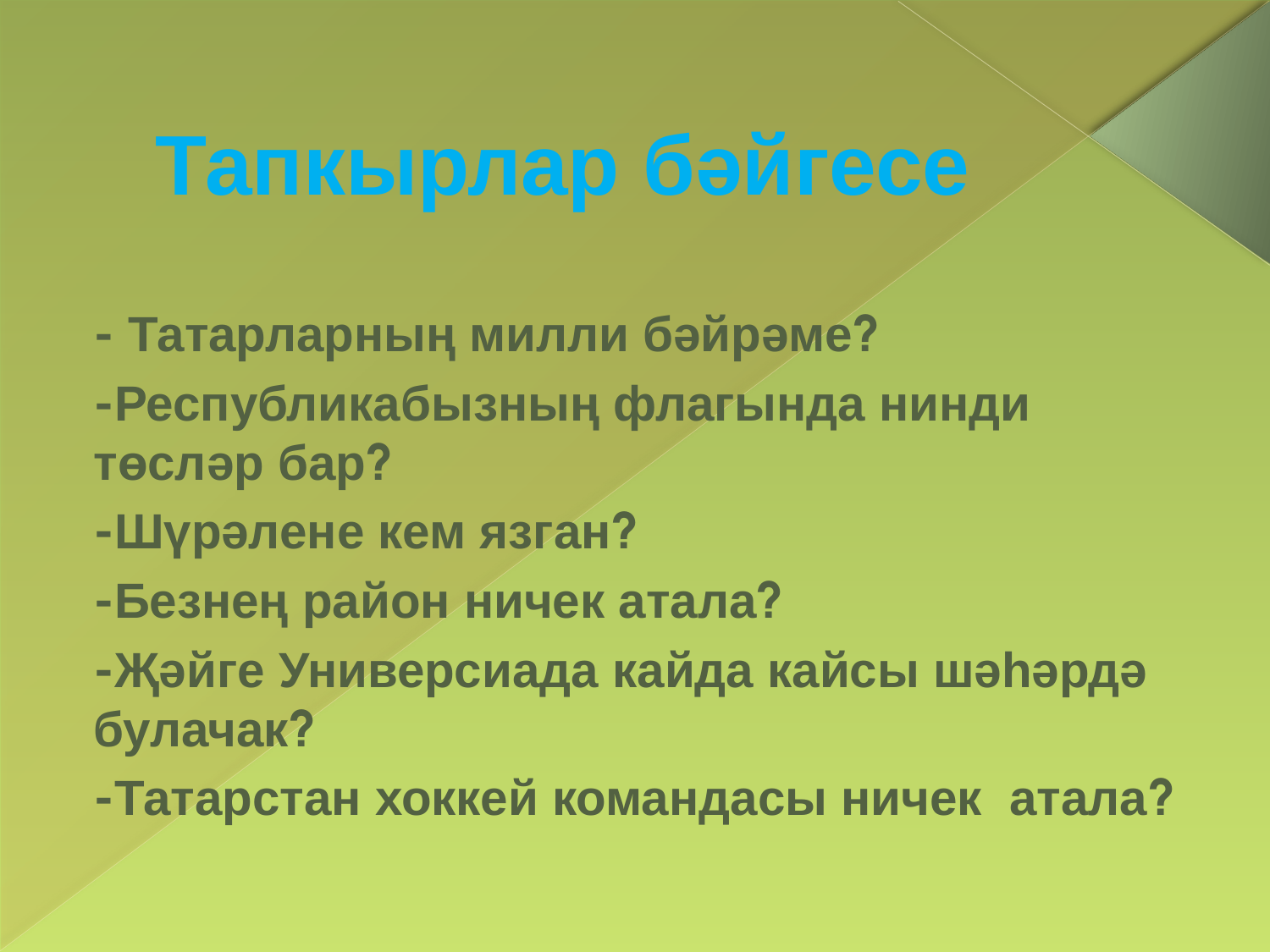

# Тапкырлар бәйгесе
- Татарларның милли бәйрәме?
-Республикабызның флагында нинди төсләр бар?
-Шүрәлене кем язган?
-Безнең район ничек атала?
-Җәйге Универсиада кайда кайсы шәһәрдә булачак?
-Татарстан хоккей командасы ничек  атала?